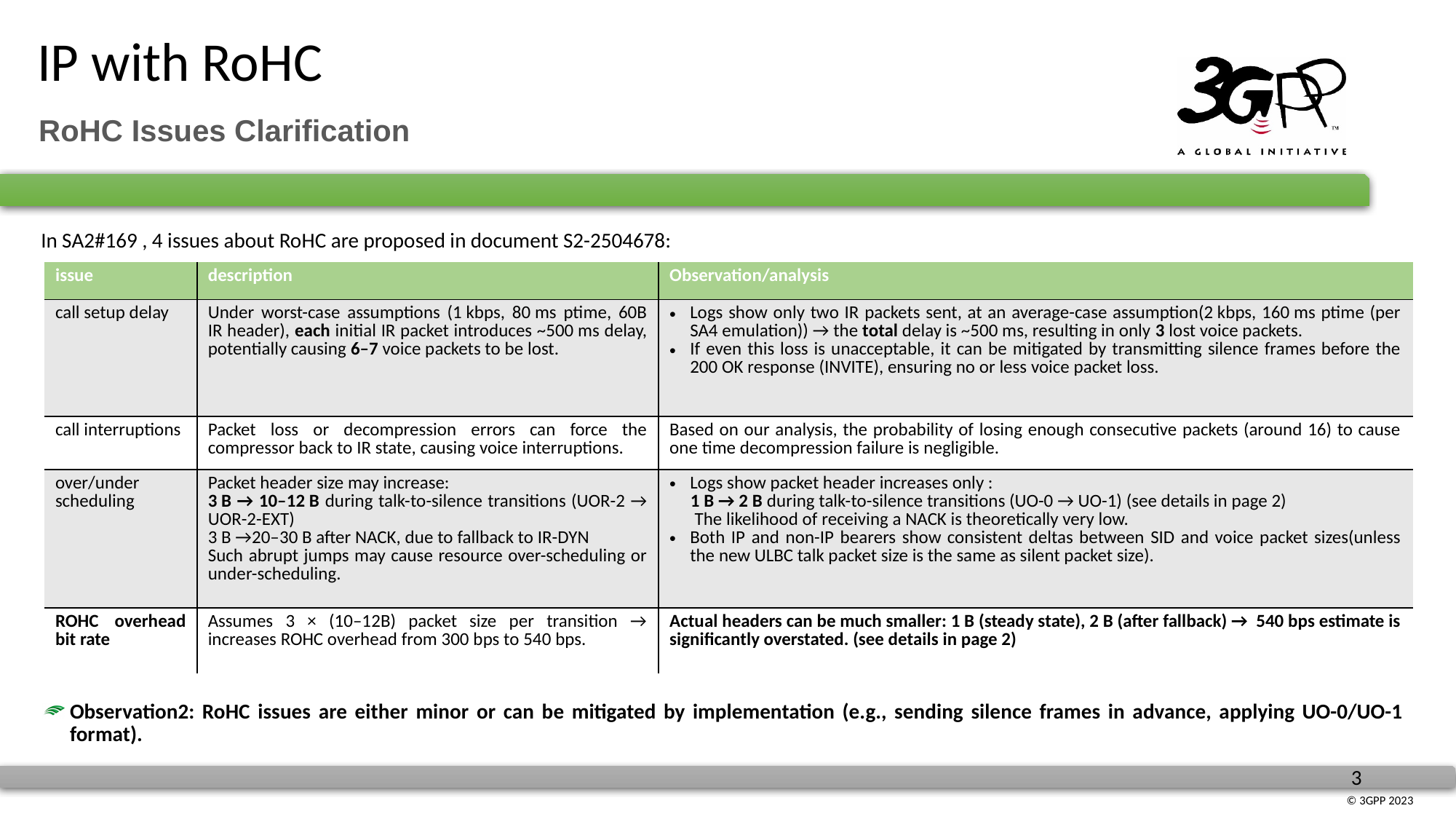

# IP with RoHC
RoHC Issues Clarification

In SA2#169 , 4 issues about RoHC are proposed in document S2-2504678:
| issue | description | Observation/analysis |
| --- | --- | --- |
| call setup delay | Under worst-case assumptions (1 kbps, 80 ms ptime, 60B IR header), each initial IR packet introduces ~500 ms delay, potentially causing 6–7 voice packets to be lost. | Logs show only two IR packets sent, at an average-case assumption(2 kbps, 160 ms ptime (per SA4 emulation)) → the total delay is ~500 ms, resulting in only 3 lost voice packets. If even this loss is unacceptable, it can be mitigated by transmitting silence frames before the 200 OK response (INVITE), ensuring no or less voice packet loss. |
| call interruptions | Packet loss or decompression errors can force the compressor back to IR state, causing voice interruptions. | Based on our analysis, the probability of losing enough consecutive packets (around 16) to cause one time decompression failure is negligible. |
| over/under scheduling | Packet header size may increase: 3 B → 10–12 B during talk-to-silence transitions (UOR-2 → UOR-2-EXT) 3 B →20–30 B after NACK, due to fallback to IR-DYN Such abrupt jumps may cause resource over-scheduling or under-scheduling. | Logs show packet header increases only : 1 B → 2 B during talk-to-silence transitions (UO-0 → UO-1) (see details in page 2) The likelihood of receiving a NACK is theoretically very low. Both IP and non-IP bearers show consistent deltas between SID and voice packet sizes(unless the new ULBC talk packet size is the same as silent packet size). |
| ROHC overhead bit rate | Assumes 3 × (10–12B) packet size per transition → increases ROHC overhead from 300 bps to 540 bps. | Actual headers can be much smaller: 1 B (steady state), 2 B (after fallback) → 540 bps estimate is significantly overstated. (see details in page 2) |
Observation2: RoHC issues are either minor or can be mitigated by implementation (e.g., sending silence frames in advance, applying UO-0/UO-1 format).